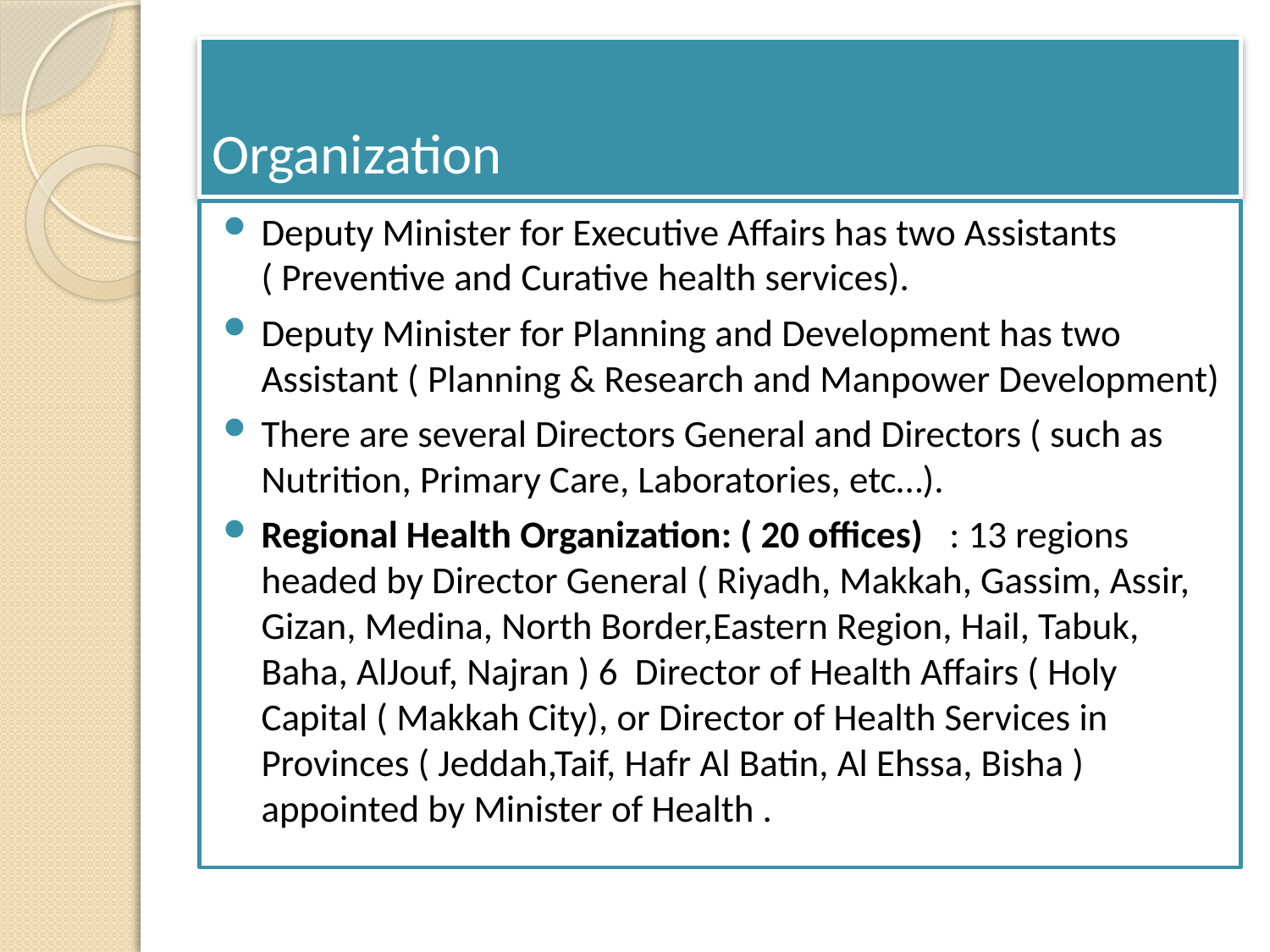

# Organization
Deputy Minister for Executive Affairs has two Assistants ( Preventive and Curative health services).
Deputy Minister for Planning and Development has two Assistant ( Planning & Research and Manpower Development)
There are several Directors General and Directors ( such as Nutrition, Primary Care, Laboratories, etc…).
Regional Health Organization: ( 20 offices)   : 13 regions headed by Director General ( Riyadh, Makkah, Gassim, Assir, Gizan, Medina, North Border,Eastern Region, Hail, Tabuk, Baha, AlJouf, Najran ) 6  Director of Health Affairs ( Holy Capital ( Makkah City), or Director of Health Services in Provinces ( Jeddah,Taif, Hafr Al Batin, Al Ehssa, Bisha ) appointed by Minister of Health .